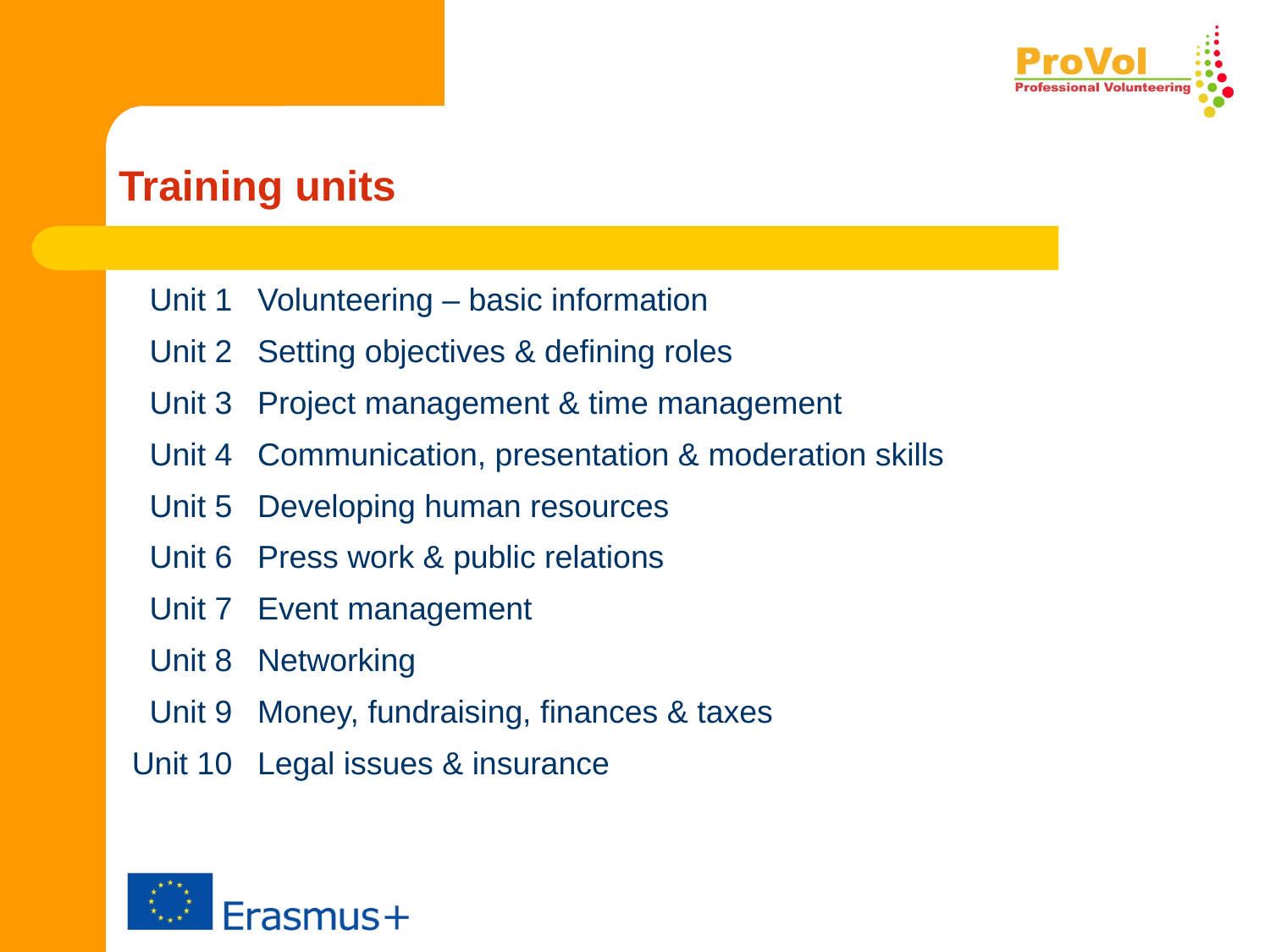

# Training units
| Unit 1 | Volunteering – basic information |
| --- | --- |
| Unit 2 | Setting objectives & defining roles |
| Unit 3 | Project management & time management |
| Unit 4 | Communication, presentation & moderation skills |
| Unit 5 | Developing human resources |
| Unit 6 | Press work & public relations |
| Unit 7 | Event management |
| Unit 8 | Networking |
| Unit 9 | Money, fundraising, finances & taxes |
| Unit 10 | Legal issues & insurance |